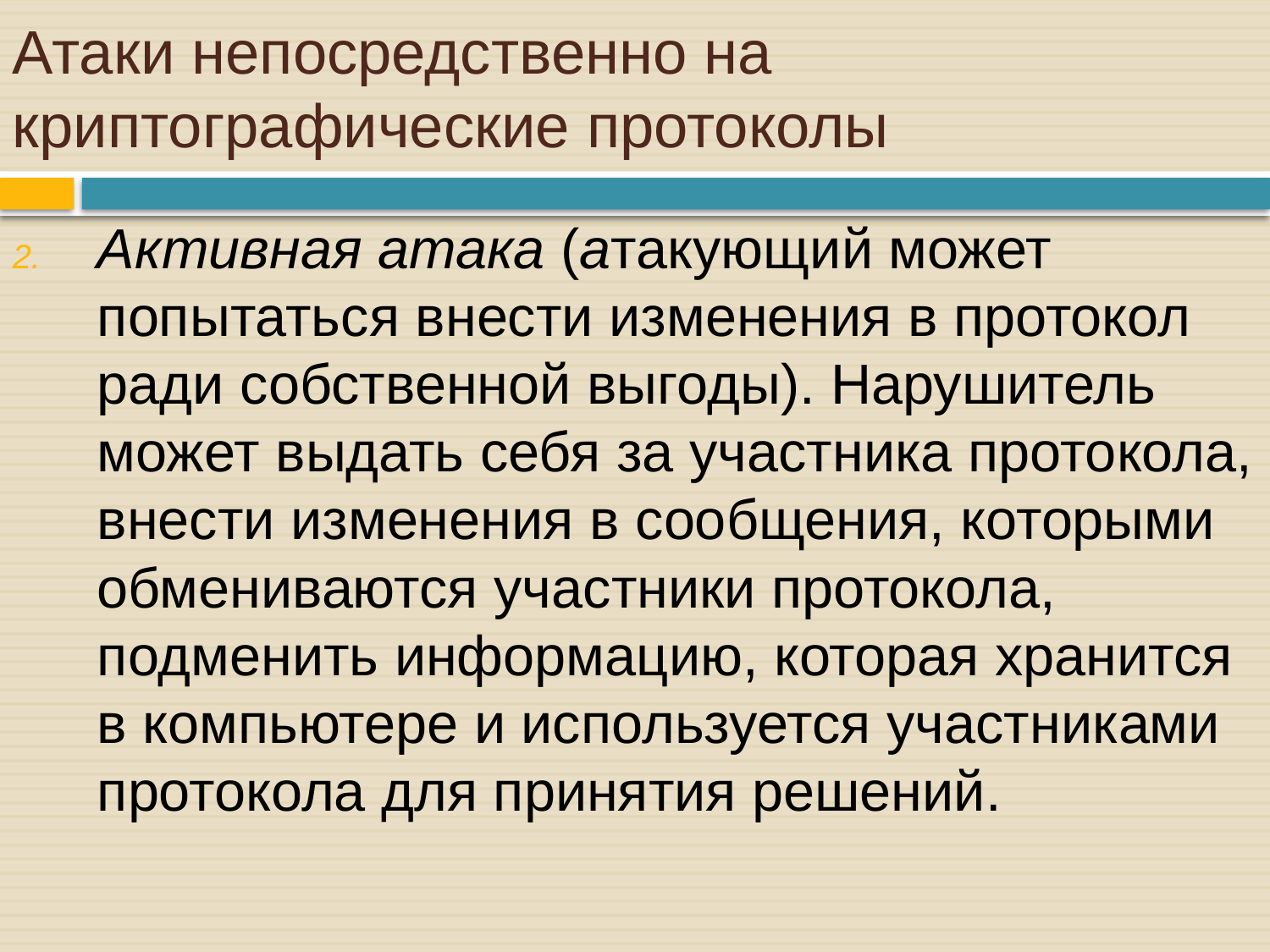

# Атаки непосредственно на криптографические протоколы
Активная атака (атакующий может попытаться внести изменения в протокол ради собственной выгоды). Нарушитель может выдать себя за участника протокола, внести изменения в сообщения, которыми обмениваются участники протокола, подменить информацию, которая хранится в компьютере и используется участниками протокола для принятия решений.